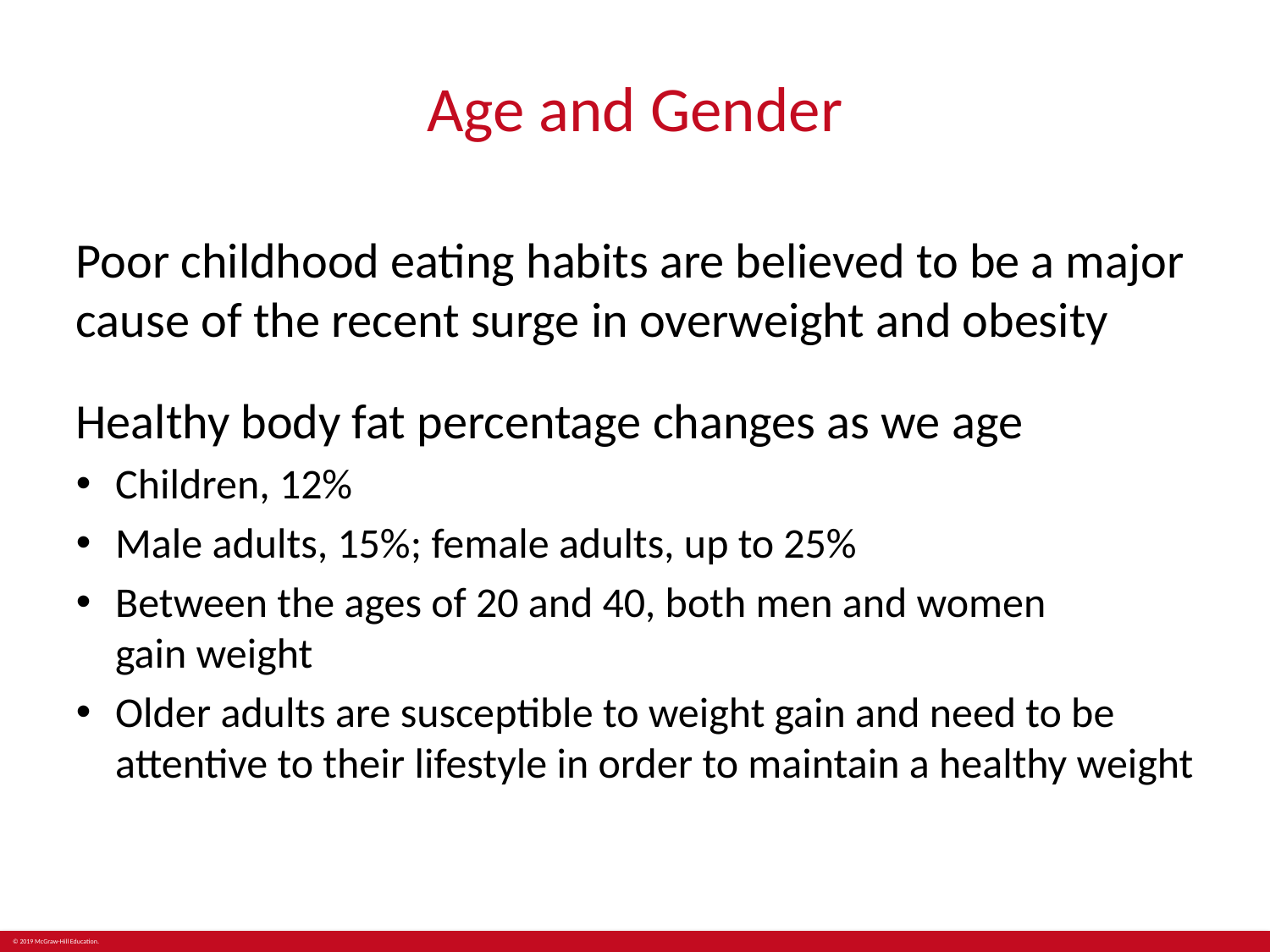

# Age and Gender
Poor childhood eating habits are believed to be a major cause of the recent surge in overweight and obesity
Healthy body fat percentage changes as we age
Children, 12%
Male adults, 15%; female adults, up to 25%
Between the ages of 20 and 40, both men and women
gain weight
Older adults are susceptible to weight gain and need to be attentive to their lifestyle in order to maintain a healthy weight